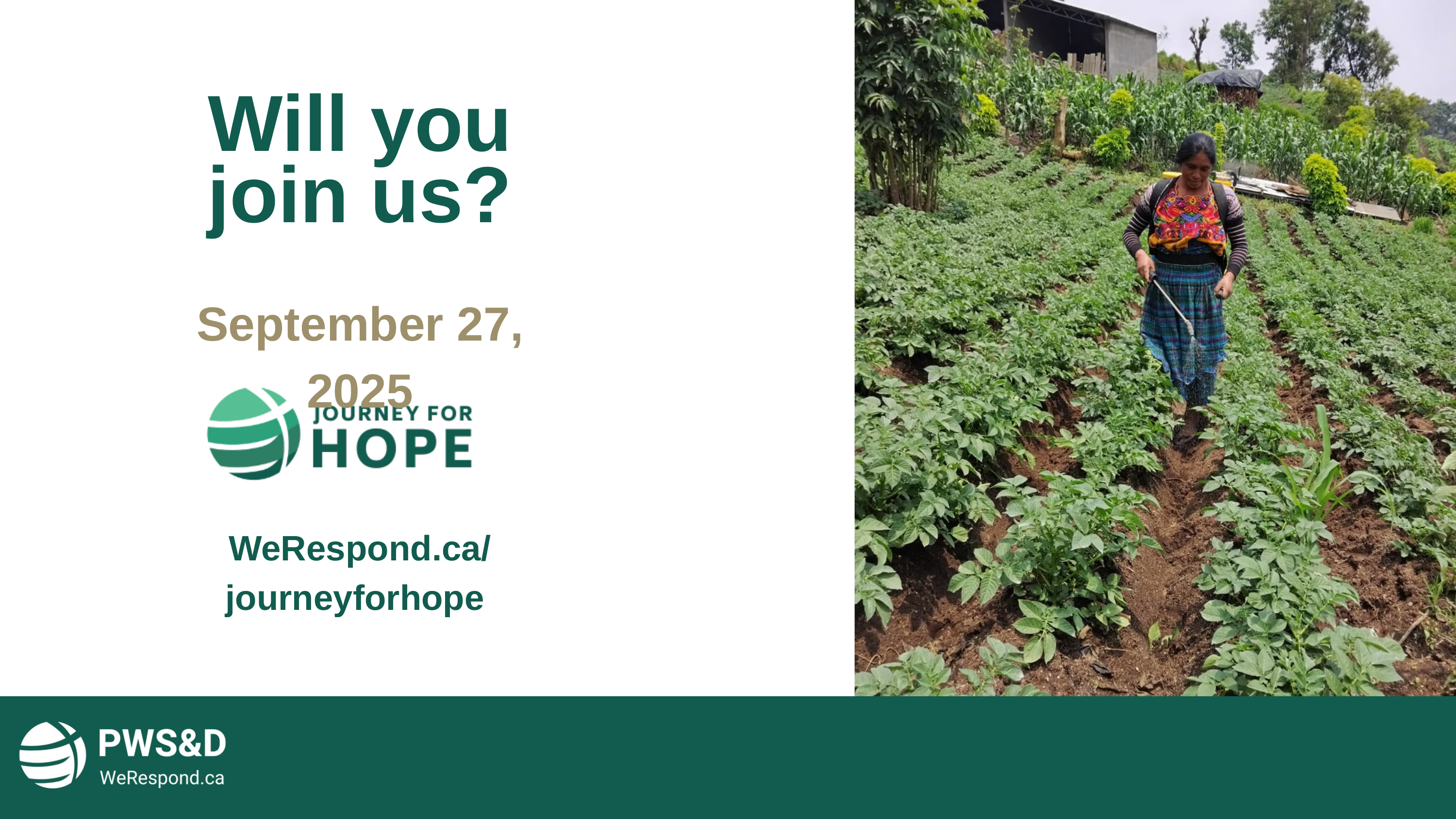

Will you join us?

September 27, 2025
WeRespond.ca/journeyforhope